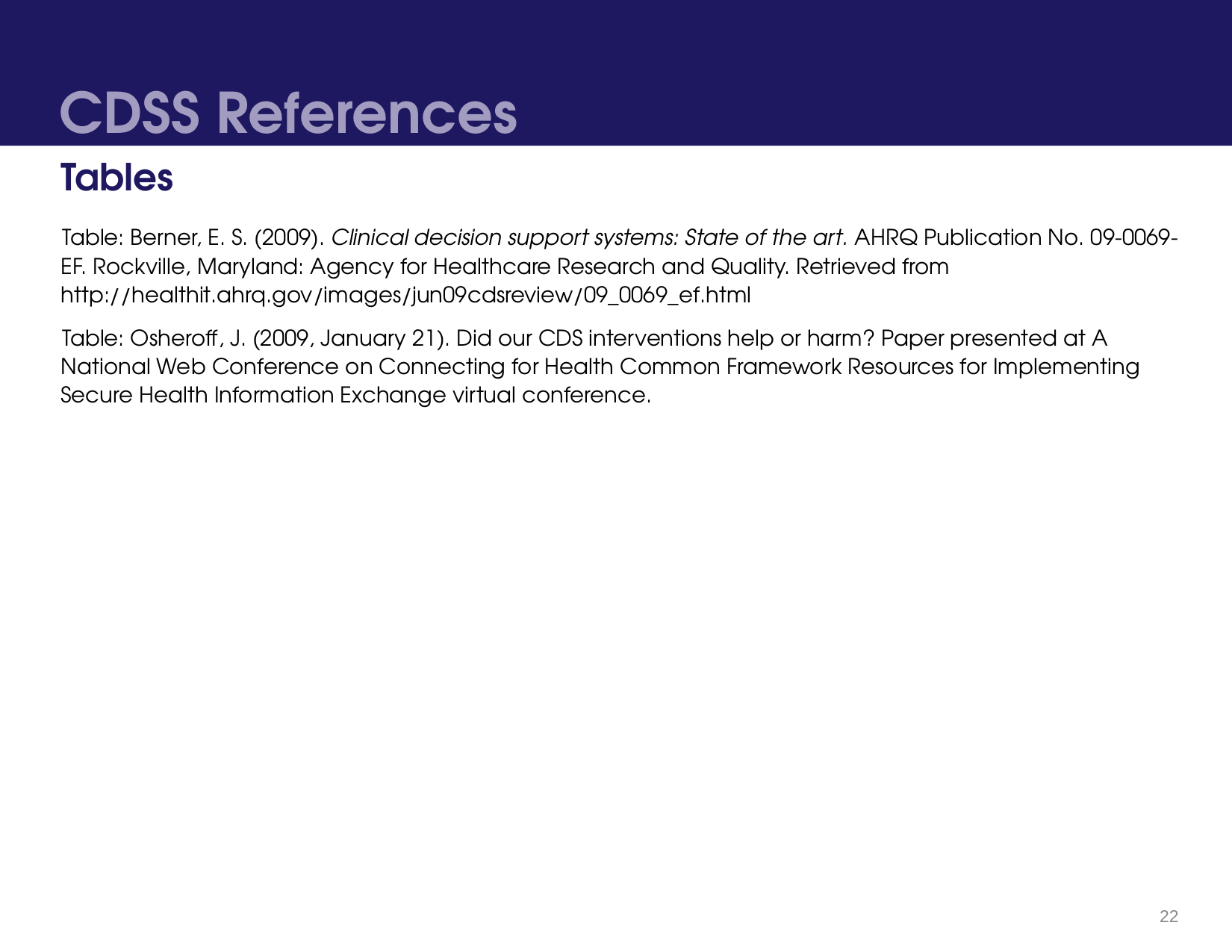

# CDSS References
Tables
Table: Berner, E. S. (2009). Clinical decision support systems: State of the art. AHRQ Publication No. 09-0069-EF. Rockville, Maryland: Agency for Healthcare Research and Quality. Retrieved from http://healthit.ahrq.gov/images/jun09cdsreview/09_0069_ef.html
Table: Osheroff, J. (2009, January 21). Did our CDS interventions help or harm? Paper presented at A National Web Conference on Connecting for Health Common Framework Resources for Implementing Secure Health Information Exchange virtual conference.